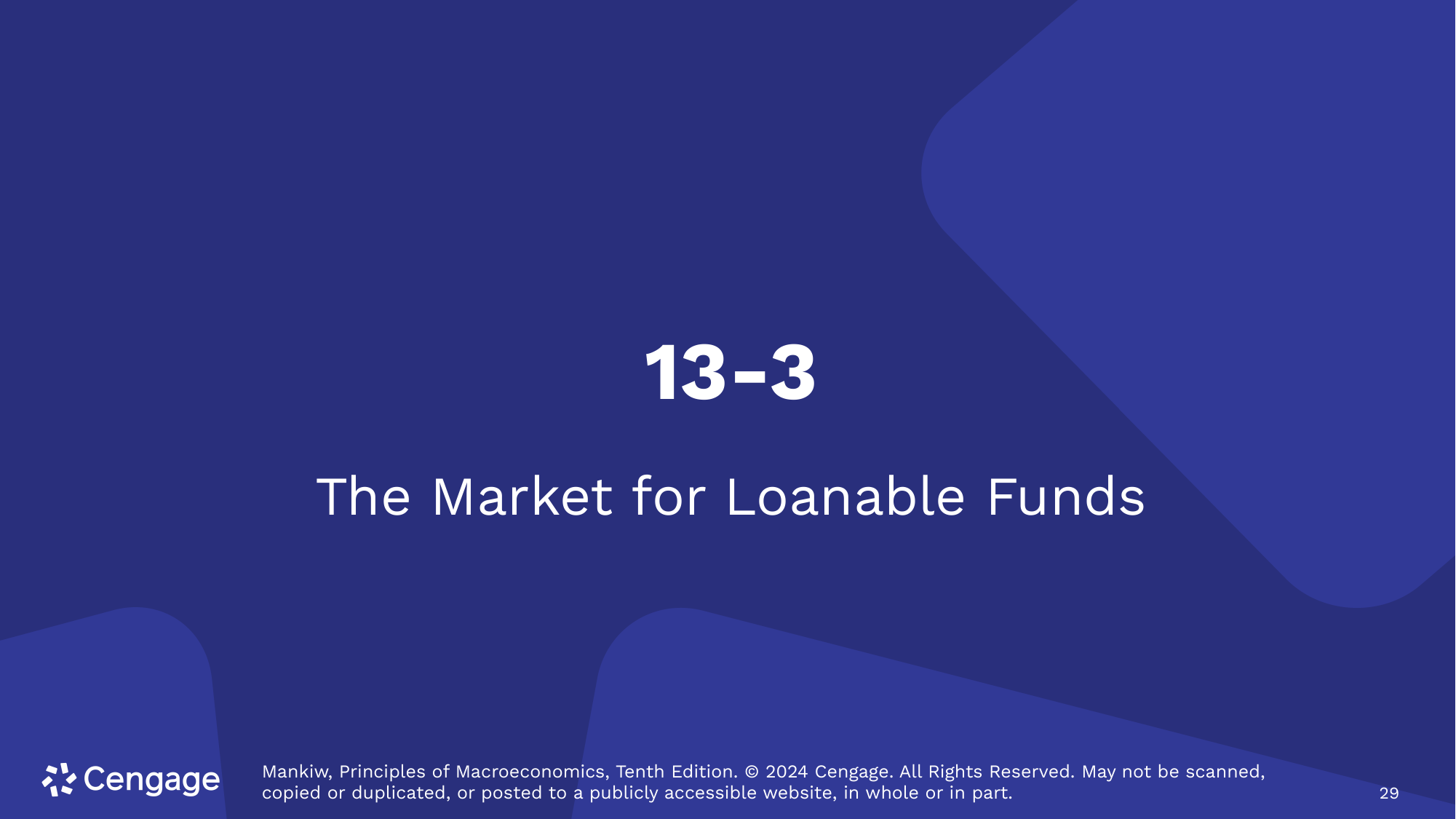

# 13-3
The Market for Loanable Funds